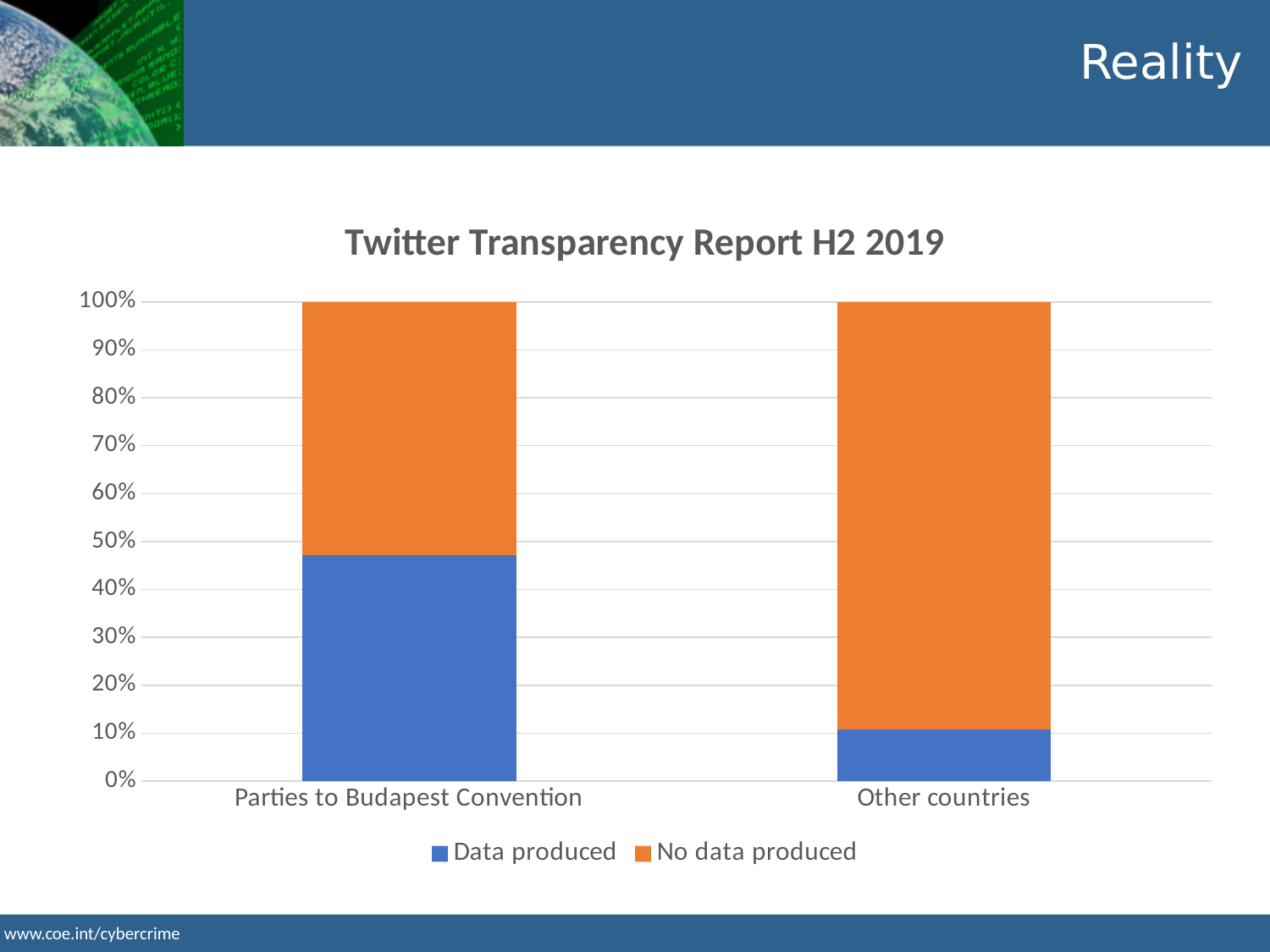

Reality

### Chart: Twitter Transparency Report H2 2019

| Category | Data produced | No data produced |
|---|---|---|
| Parties to Budapest Convention | 3392.0 | 3805.0 |
| Other countries | 175.0 | 1447.0 |